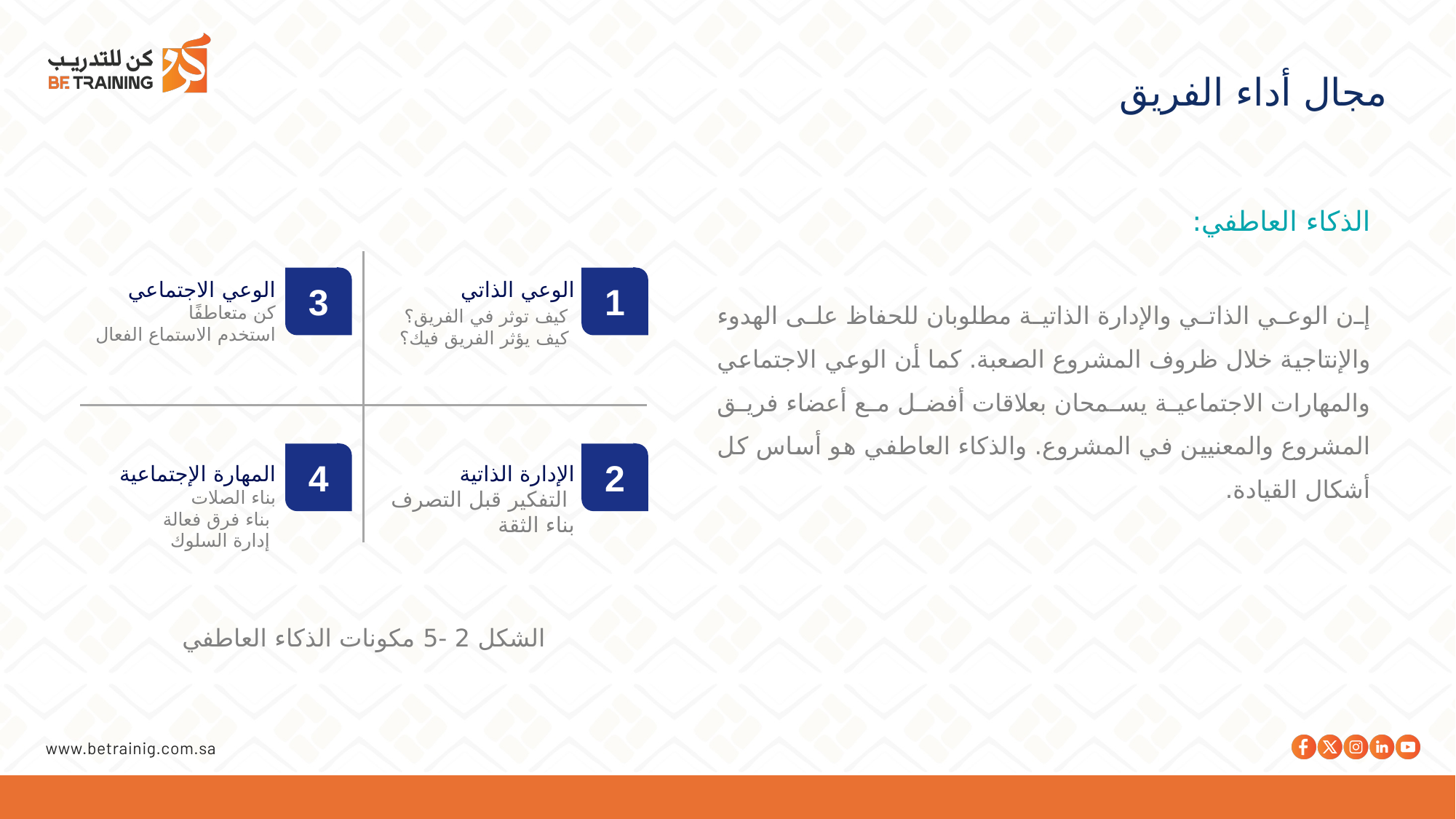

مجال أداء الفريق
الذكاء العاطفي:

إن الوعي الذاتي والإدارة الذاتية مطلوبان للحفاظ على الهدوء والإنتاجية خلال ظروف المشروع الصعبة. كما أن الوعي الاجتماعي والمهارات الاجتماعية يسمحان بعلاقات أفضل مع أعضاء فريق المشروع والمعنيين في المشروع. والذكاء العاطفي هو أساس كل أشكال القيادة.
الوعي الاجتماعي
كن متعاطفًا
استخدم الاستماع الفعال
الوعي الذاتي
 كيف توثر في الفريق؟
 كيف يؤثر الفريق فيك؟
3
1
المهارة الإجتماعية
بناء الصلات
 بناء فرق فعالة
 إدارة السلوك
الإدارة الذاتية
 التفكير قبل التصرف
بناء الثقة
4
2
الشكل 2 -5 مكونات الذكاء العاطفي